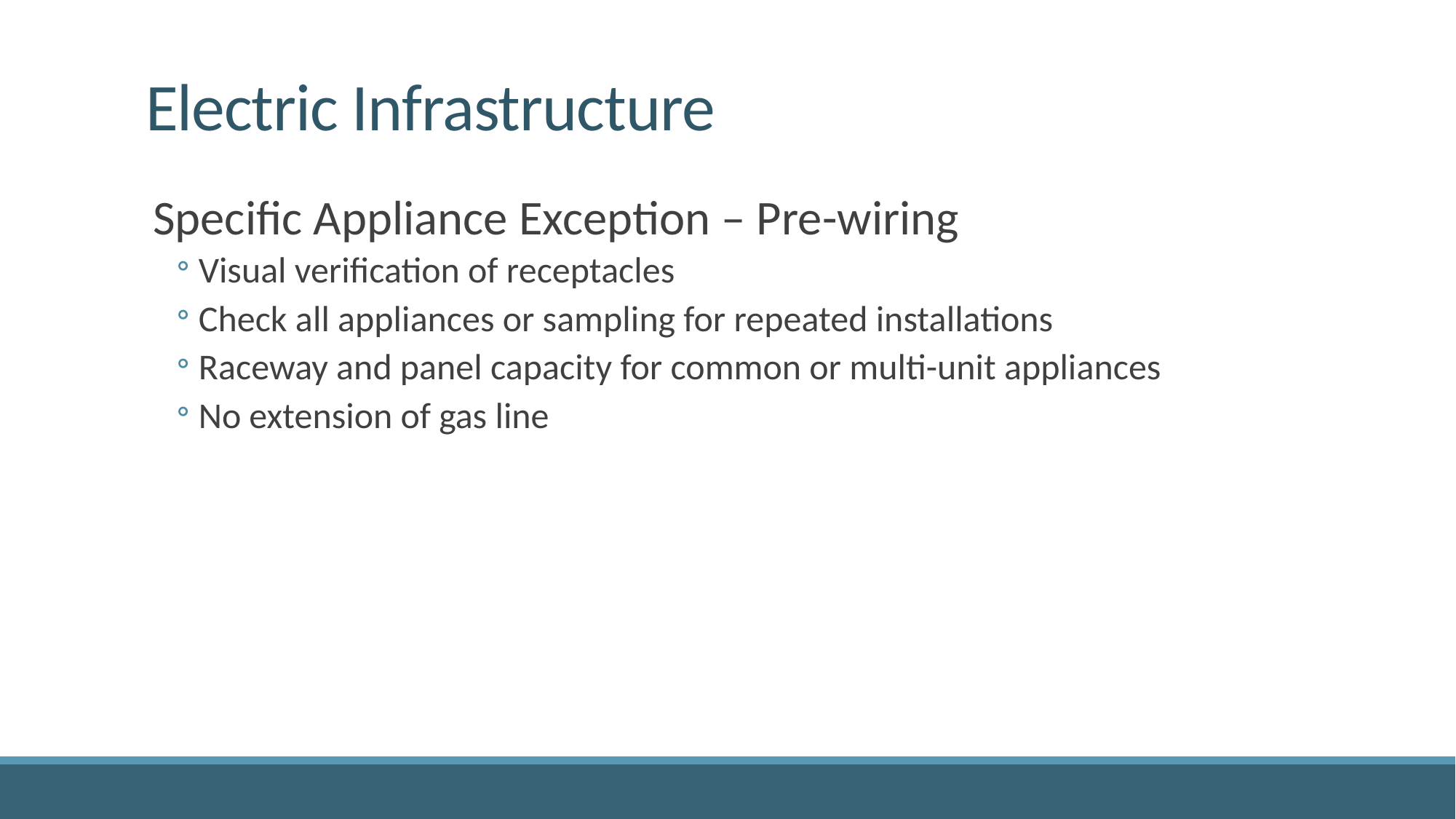

# Electric Infrastructure
 Specific Appliance Exception – Pre-wiring
Visual verification of receptacles
Check all appliances or sampling for repeated installations
Raceway and panel capacity for common or multi-unit appliances
No extension of gas line